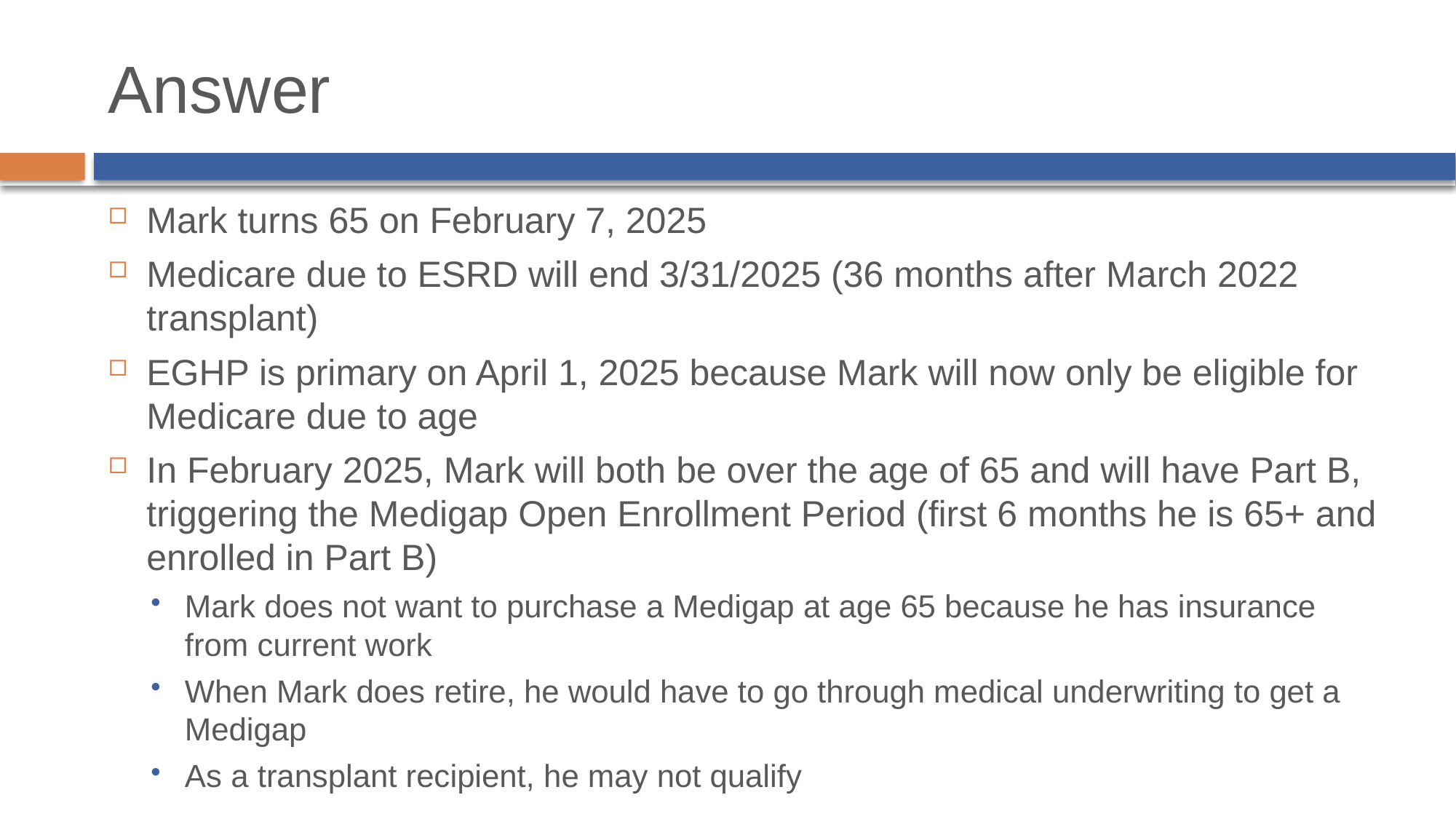

# Answer
Mark turns 65 on February 7, 2025
Medicare due to ESRD will end 3/31/2025 (36 months after March 2022 transplant)
EGHP is primary on April 1, 2025 because Mark will now only be eligible for Medicare due to age
In February 2025, Mark will both be over the age of 65 and will have Part B, triggering the Medigap Open Enrollment Period (first 6 months he is 65+ and enrolled in Part B)
Mark does not want to purchase a Medigap at age 65 because he has insurance from current work
When Mark does retire, he would have to go through medical underwriting to get a Medigap
As a transplant recipient, he may not qualify